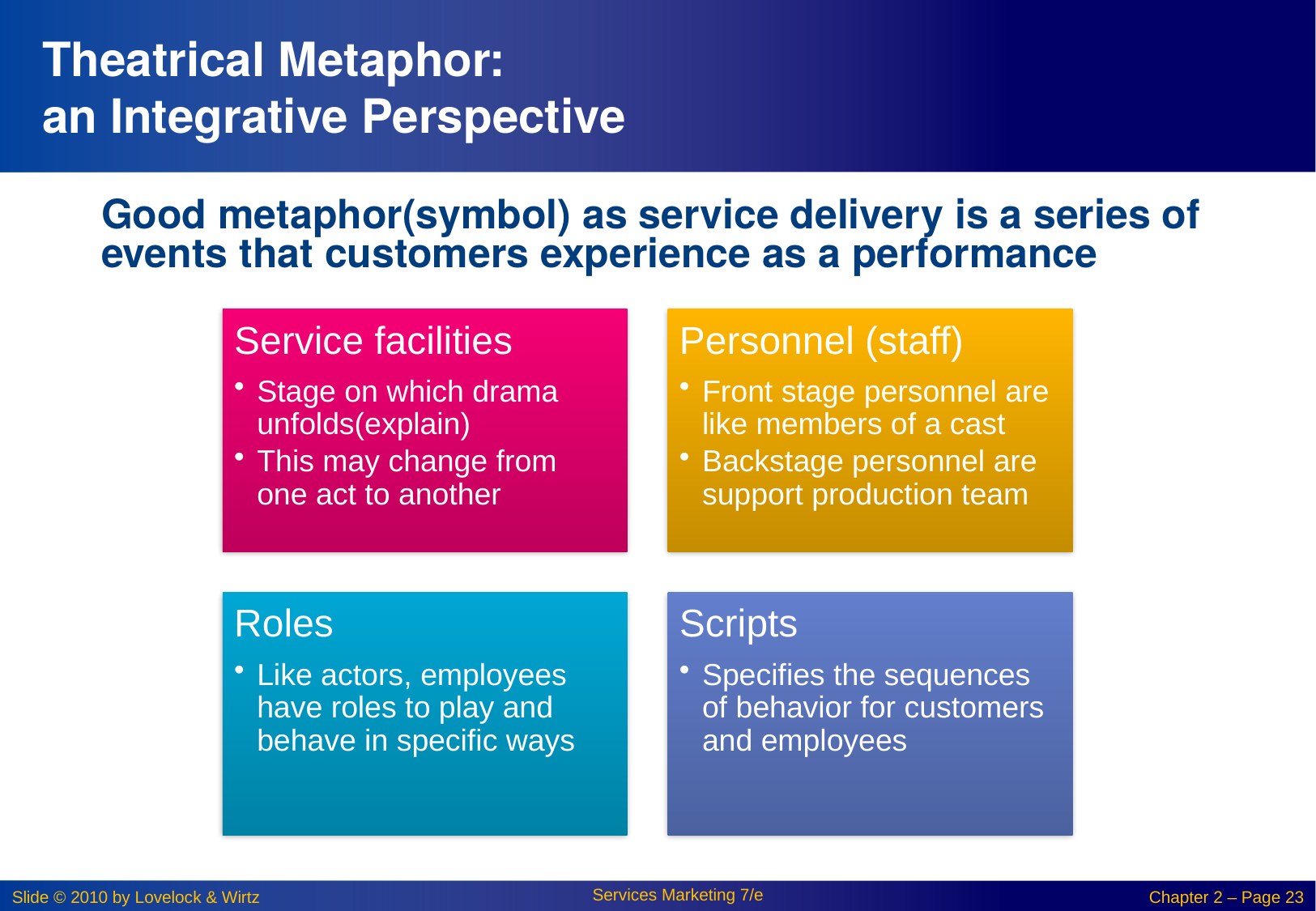

# Theatrical Metaphor: an Integrative Perspective
	Good metaphor(symbol) as service delivery is a series of events that customers experience as a performance
Service facilities
Stage on which drama unfolds(explain)
This may change from one act to another
Personnel (staff)
Front stage personnel are like members of a cast
Backstage personnel are support production team
Roles
Like actors, employees have roles to play and behave in specific ways
Scripts
Specifies the sequences of behavior for customers and employees